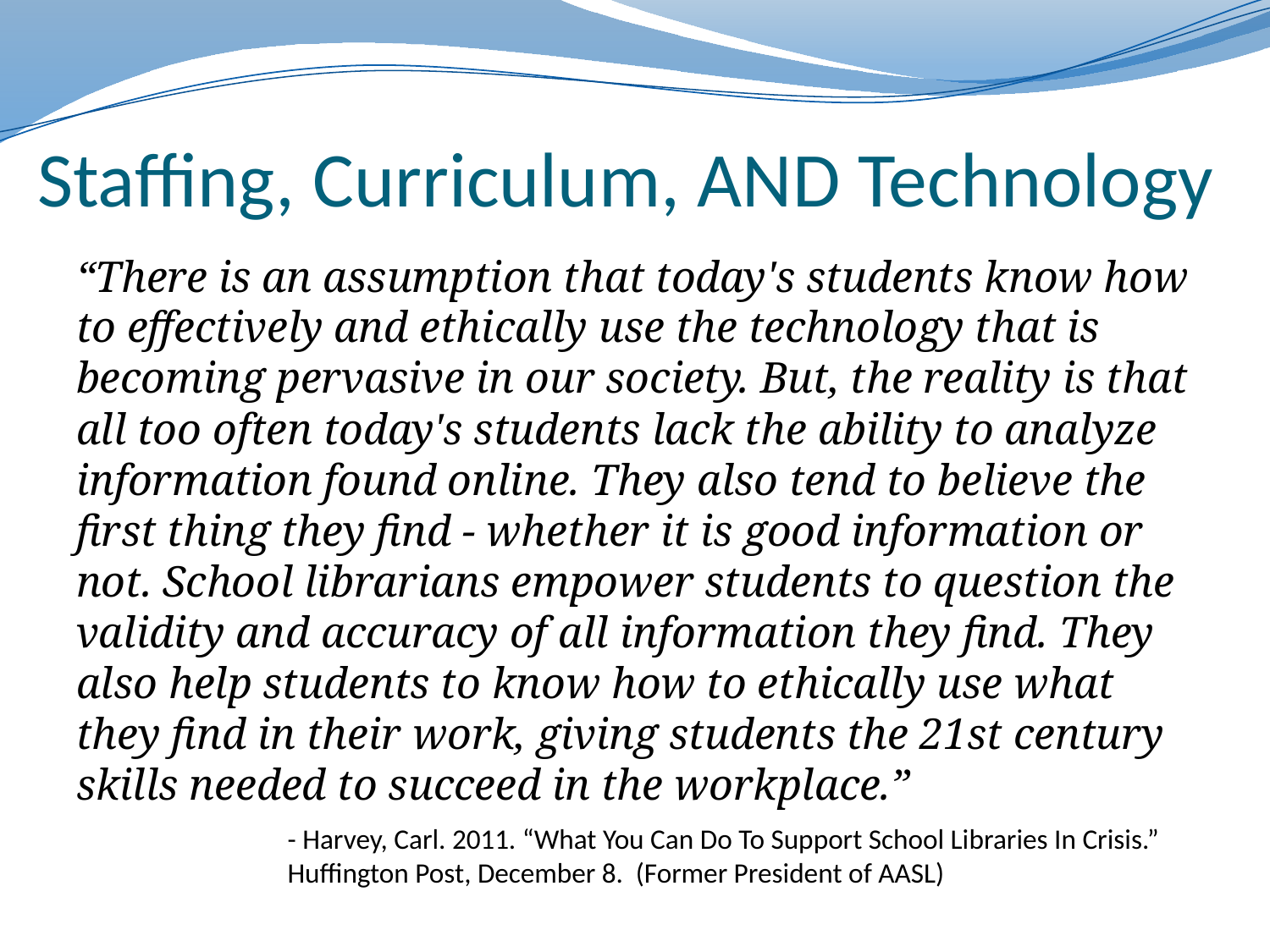

# Staffing, Curriculum, AND Technology
“There is an assumption that today's students know how to effectively and ethically use the technology that is becoming pervasive in our society. But, the reality is that all too often today's students lack the ability to analyze information found online. They also tend to believe the first thing they find - whether it is good information or not. School librarians empower students to question the validity and accuracy of all information they find. They also help students to know how to ethically use what they find in their work, giving students the 21st century skills needed to succeed in the workplace.”
- Harvey, Carl. 2011. “What You Can Do To Support School Libraries In Crisis.” Huffington Post, December 8.  (Former President of AASL)